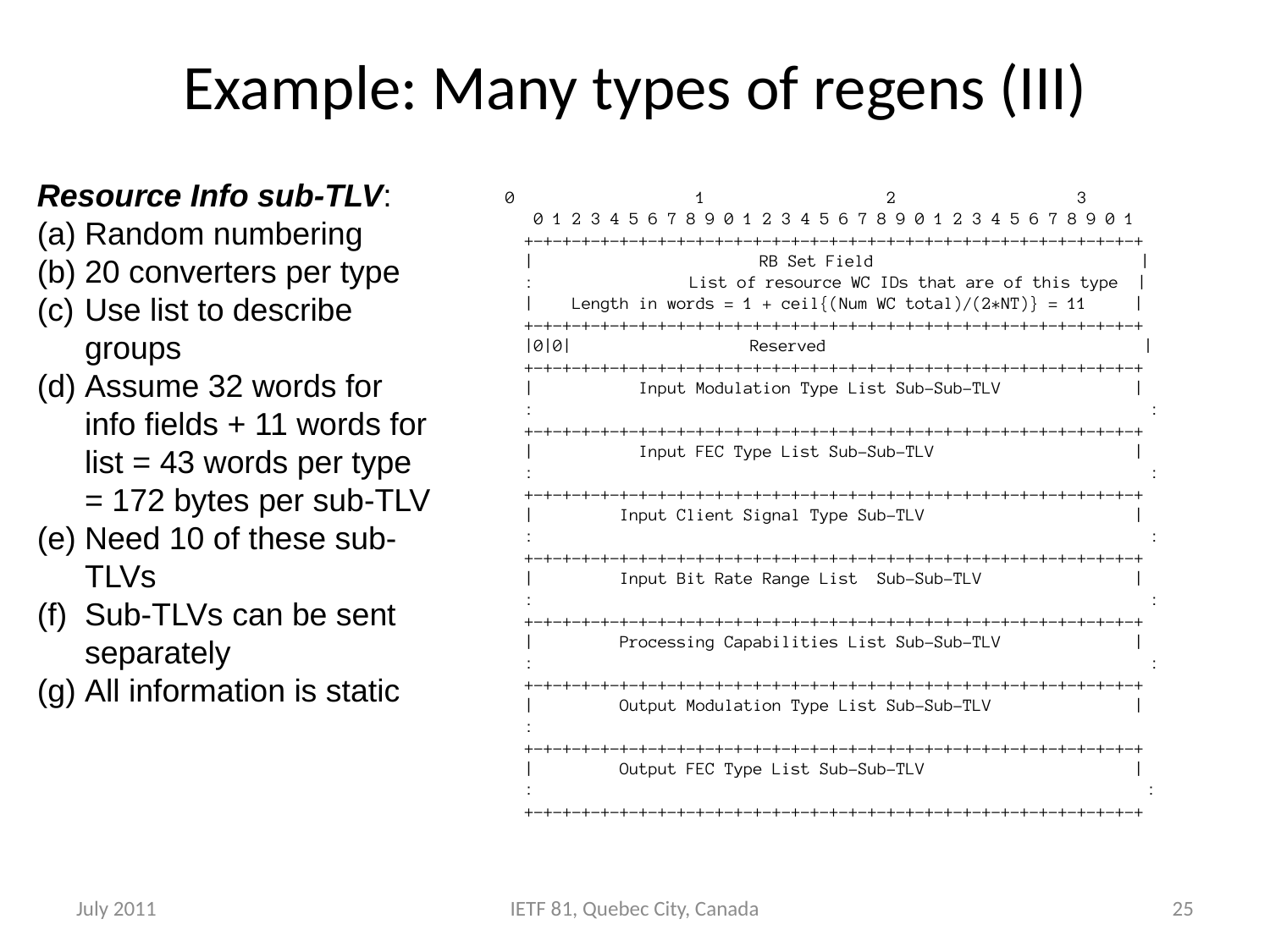

# Example: Many types of regens (III)
Resource Info sub-TLV:
Random numbering
20 converters per type
Use list to describe groups
Assume 32 words for info fields + 11 words for list = 43 words per type = 172 bytes per sub-TLV
Need 10 of these sub-TLVs
Sub-TLVs can be sent separately
All information is static
 0                   1                   2                   3
    0 1 2 3 4 5 6 7 8 9 0 1 2 3 4 5 6 7 8 9 0 1 2 3 4 5 6 7 8 9 0 1
   +-+-+-+-+-+-+-+-+-+-+-+-+-+-+-+-+-+-+-+-+-+-+-+-+-+-+-+-+-+-+-+-+
   |                  	 RB Set Field                            |
   :	       List of resource WC IDs that are of this type  |
   |    Length in words = 1 + ceil{(Num WC total)/(2*NT)} = 11     |
   +-+-+-+-+-+-+-+-+-+-+-+-+-+-+-+-+-+-+-+-+-+-+-+-+-+-+-+-+-+-+-+-+
   |0|0|    		Reserved	                            |
   +-+-+-+-+-+-+-+-+-+-+-+-+-+-+-+-+-+-+-+-+-+-+-+-+-+-+-+-+-+-+-+-+
   |           Input Modulation Type List Sub-Sub-TLV              |
   :	      				  :
   +-+-+-+-+-+-+-+-+-+-+-+-+-+-+-+-+-+-+-+-+-+-+-+-+-+-+-+-+-+-+-+-+
   |           Input FEC Type List Sub-Sub-TLV                     |
   :	  				  :
   +-+-+-+-+-+-+-+-+-+-+-+-+-+-+-+-+-+-+-+-+-+-+-+-+-+-+-+-+-+-+-+-+
   |         Input Client Signal Type Sub-TLV                      |
   :					  :
   +-+-+-+-+-+-+-+-+-+-+-+-+-+-+-+-+-+-+-+-+-+-+-+-+-+-+-+-+-+-+-+-+
   |         Input Bit Rate Range List  Sub-Sub-TLV                |
   :					  :
   +-+-+-+-+-+-+-+-+-+-+-+-+-+-+-+-+-+-+-+-+-+-+-+-+-+-+-+-+-+-+-+-+
   |         Processing Capabilities List Sub-Sub-TLV              |
   :					  :
   +-+-+-+-+-+-+-+-+-+-+-+-+-+-+-+-+-+-+-+-+-+-+-+-+-+-+-+-+-+-+-+-+
   |         Output Modulation Type List Sub-Sub-TLV               |
   :
   +-+-+-+-+-+-+-+-+-+-+-+-+-+-+-+-+-+-+-+-+-+-+-+-+-+-+-+-+-+-+-+-+
   |         Output FEC Type List Sub-Sub-TLV                      |
   :		 		               :
   +-+-+-+-+-+-+-+-+-+-+-+-+-+-+-+-+-+-+-+-+-+-+-+-+-+-+-+-+-+-+-+-+
July 2011
IETF 81, Quebec City, Canada
25